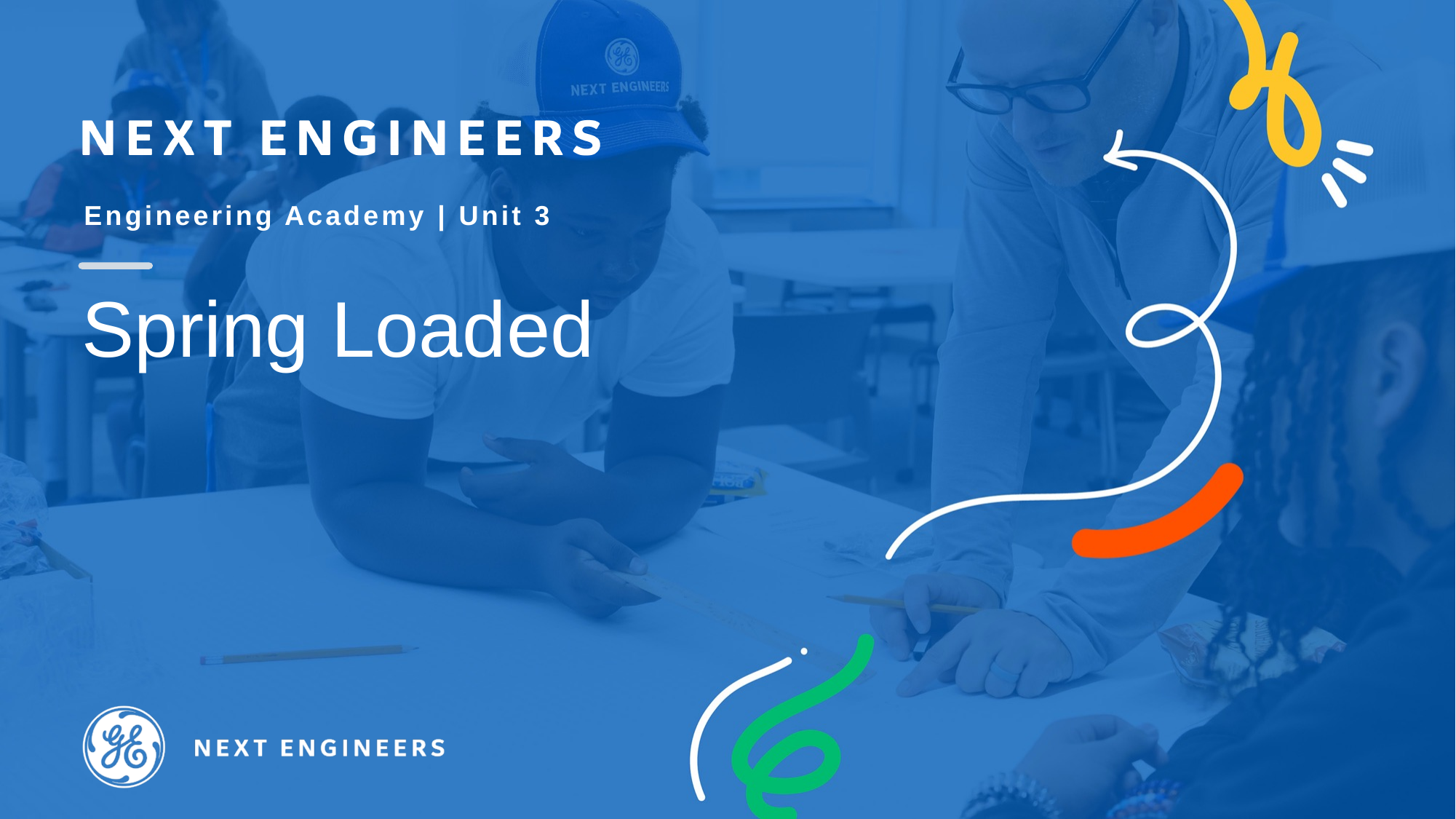

Engineering Academy | Unit 3
# Spring Loaded